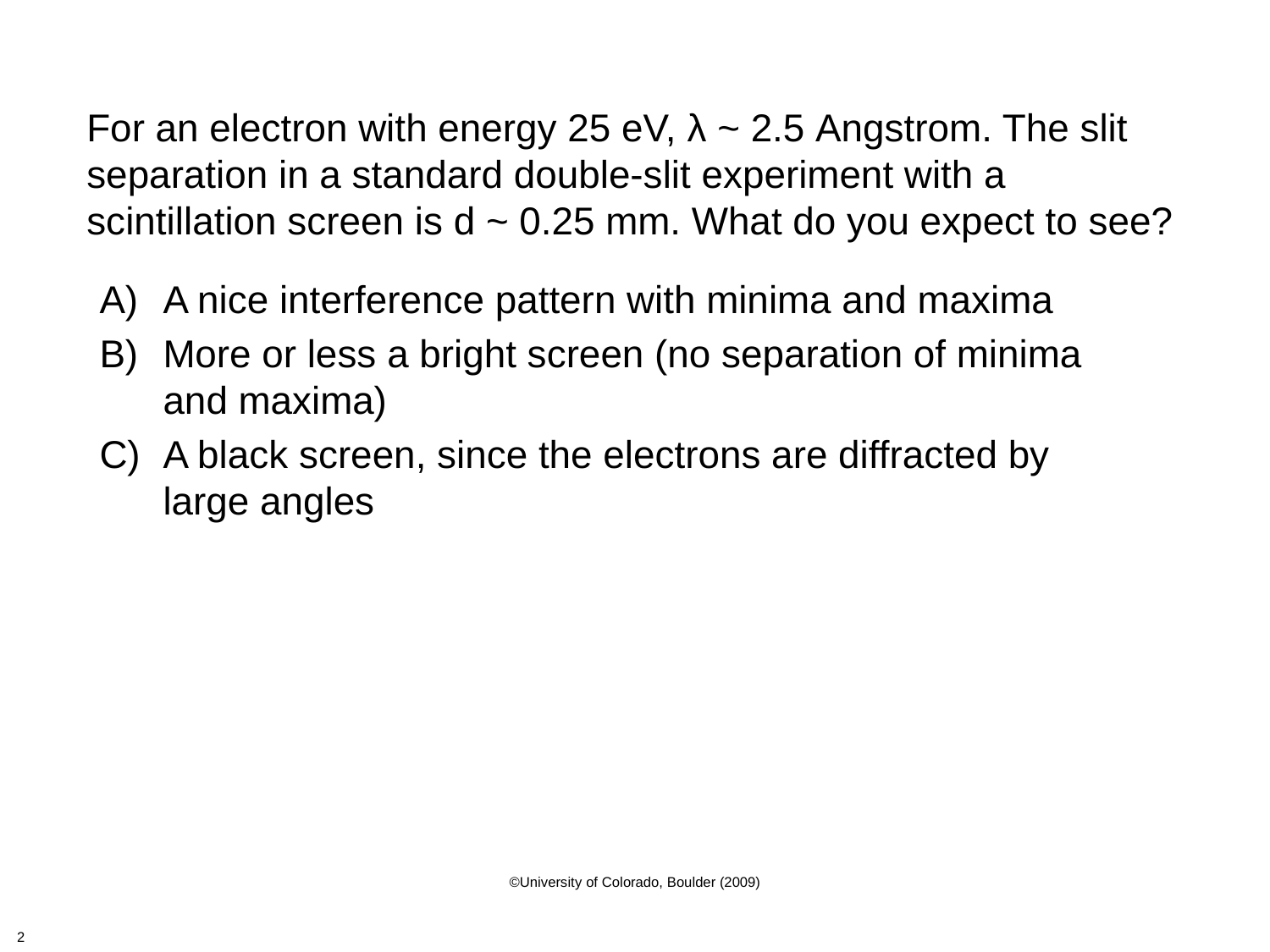

For an electron with energy 25 eV, λ ~ 2.5 Angstrom. The slit separation in a standard double-slit experiment with a scintillation screen is d ~ 0.25 mm. What do you expect to see?
A nice interference pattern with minima and maxima
More or less a bright screen (no separation of minima and maxima)
A black screen, since the electrons are diffracted by large angles

©University of Colorado, Boulder (2009)

2